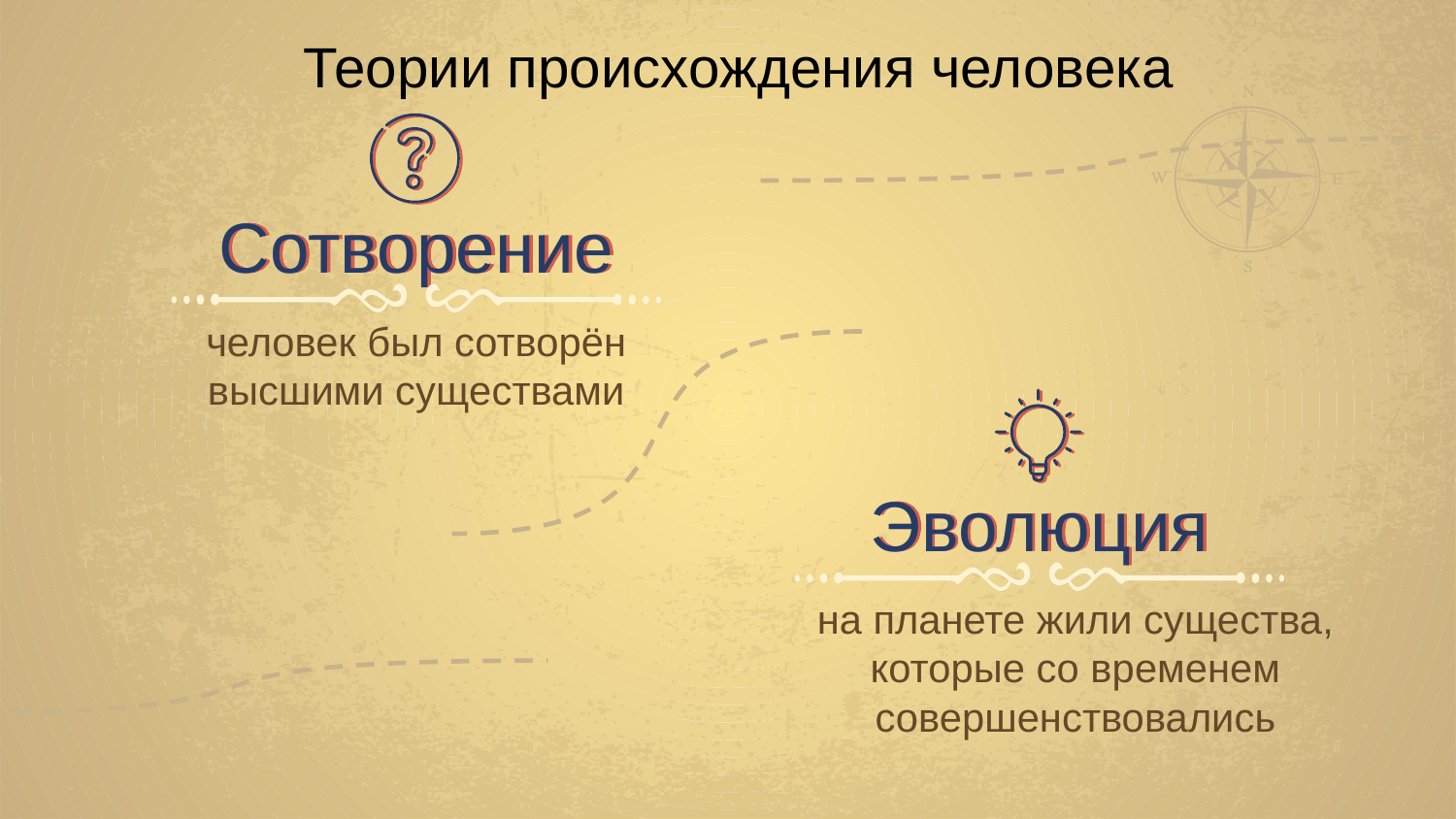

Теории происхождения человека

Сотворение

человек был сотворён высшими существами

# Эволюция

на планете жили существа, которые со временем совершенствовались